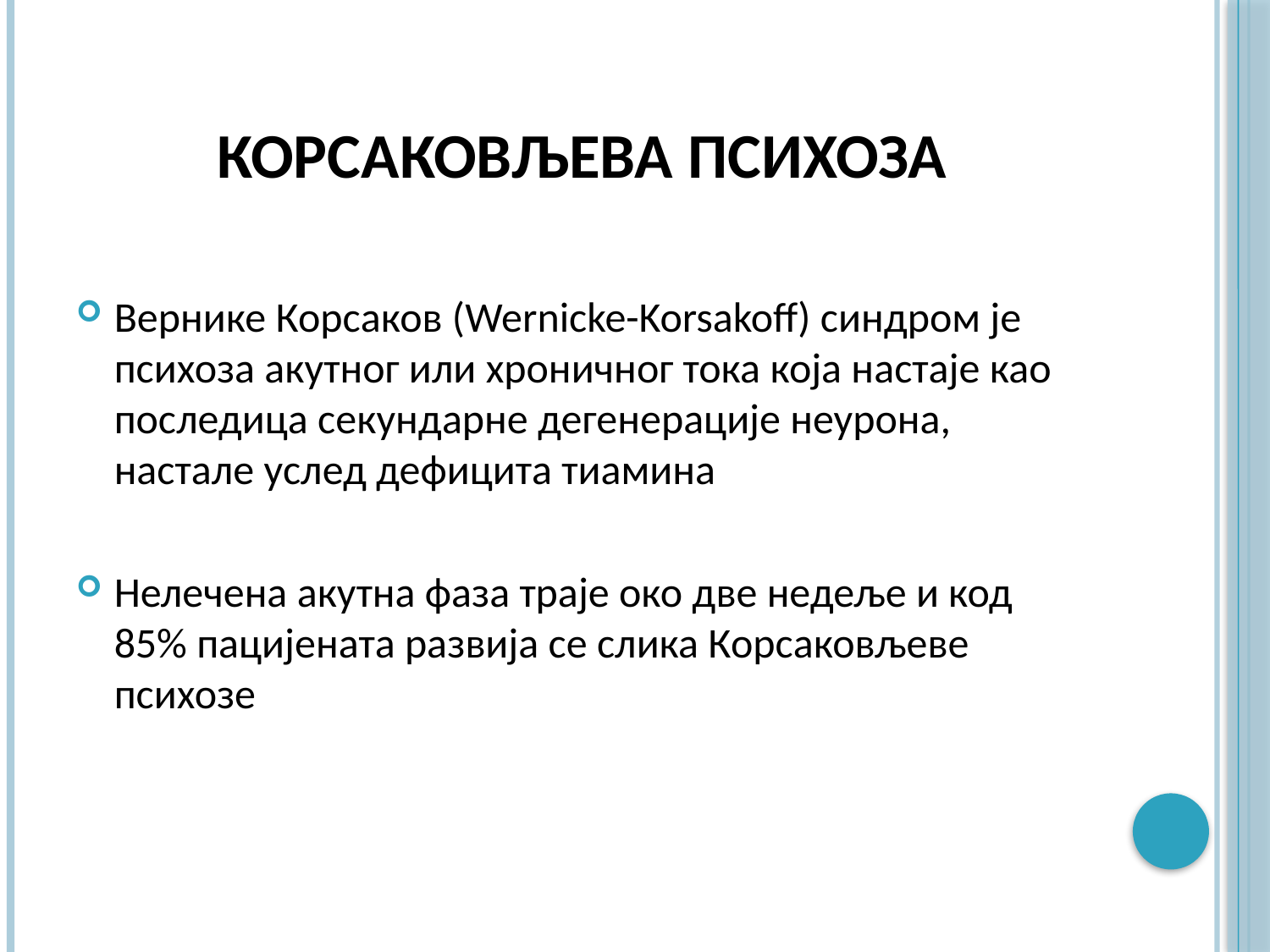

# Корсаковљева психоза

Вернике Корсаков (Wernicke-Korsakoff) синдром је психоза акутног или хроничног тока која настаје као последица секундарне дегенерације неурона, настале услед дефицита тиамина

Нелечена акутна фаза траје око две недеље и код 85% пацијената развија се слика Корсаковљеве психозе